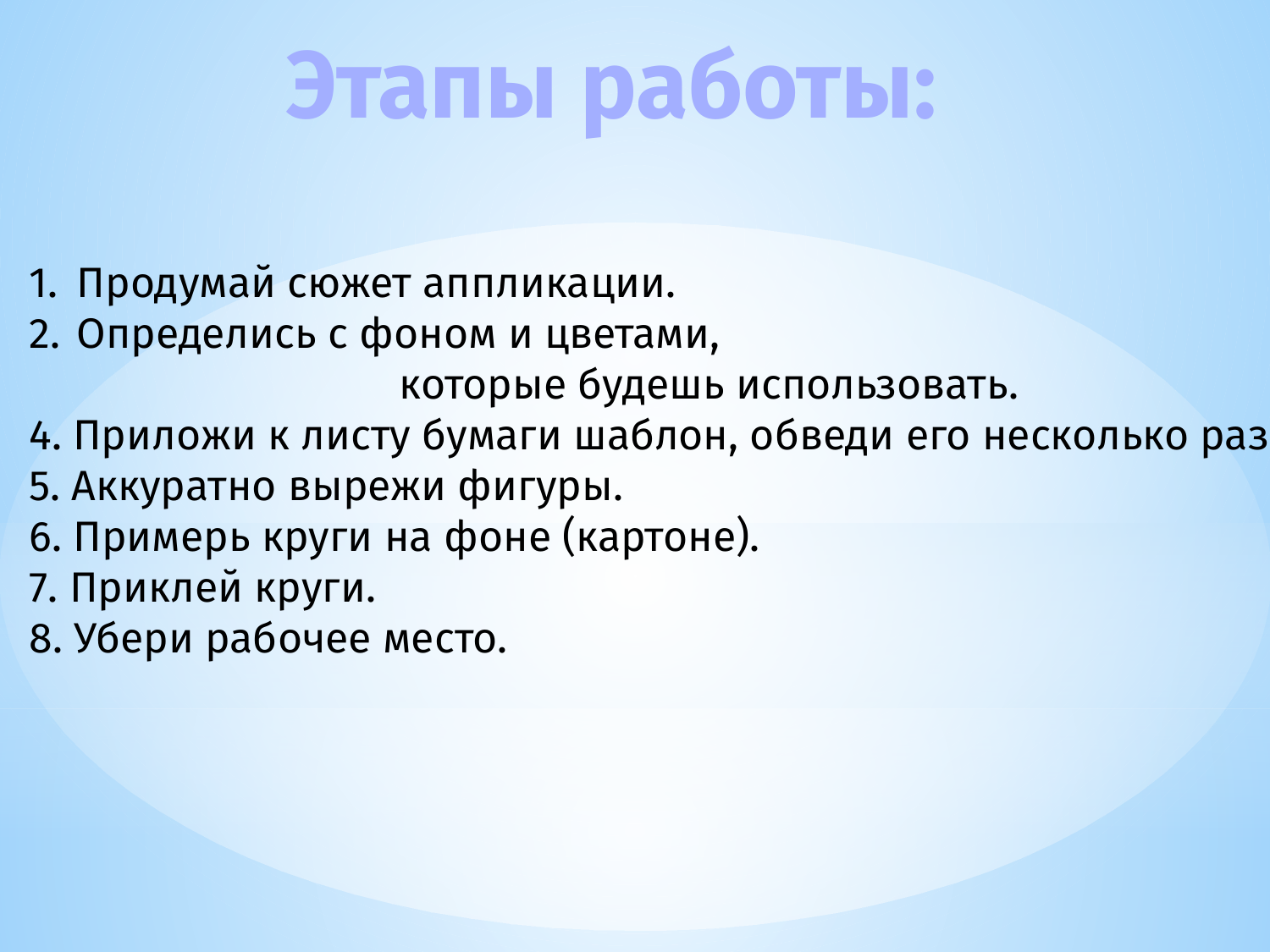

Этапы работы:
Продумай сюжет аппликации.
Определись с фоном и цветами,
                                 которые будешь использовать.
4. Приложи к листу бумаги шаблон, обведи его несколько раз.
5. Аккуратно вырежи фигуры.
6. Примерь круги на фоне (картоне).
7. Приклей круги.
8. Убери рабочее место.